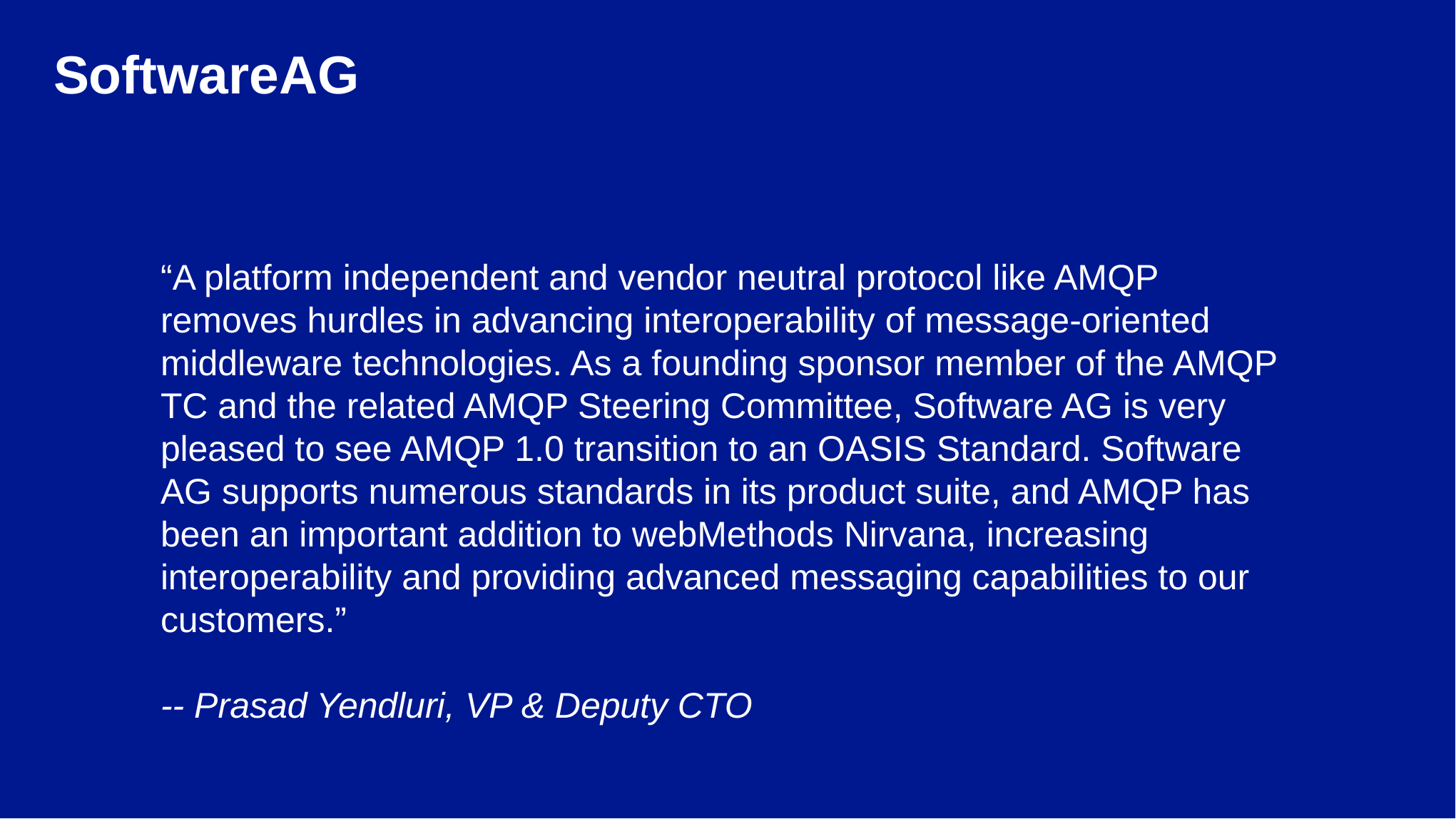

SoftwareAG
# “A platform independent and vendor neutral protocol like AMQP removes hurdles in advancing interoperability of message-oriented middleware technologies. As a founding sponsor member of the AMQP TC and the related AMQP Steering Committee, Software AG is very pleased to see AMQP 1.0 transition to an OASIS Standard. Software AG supports numerous standards in its product suite, and AMQP has been an important addition to webMethods Nirvana, increasing interoperability and providing advanced messaging capabilities to our customers.” -- Prasad Yendluri, VP & Deputy CTO